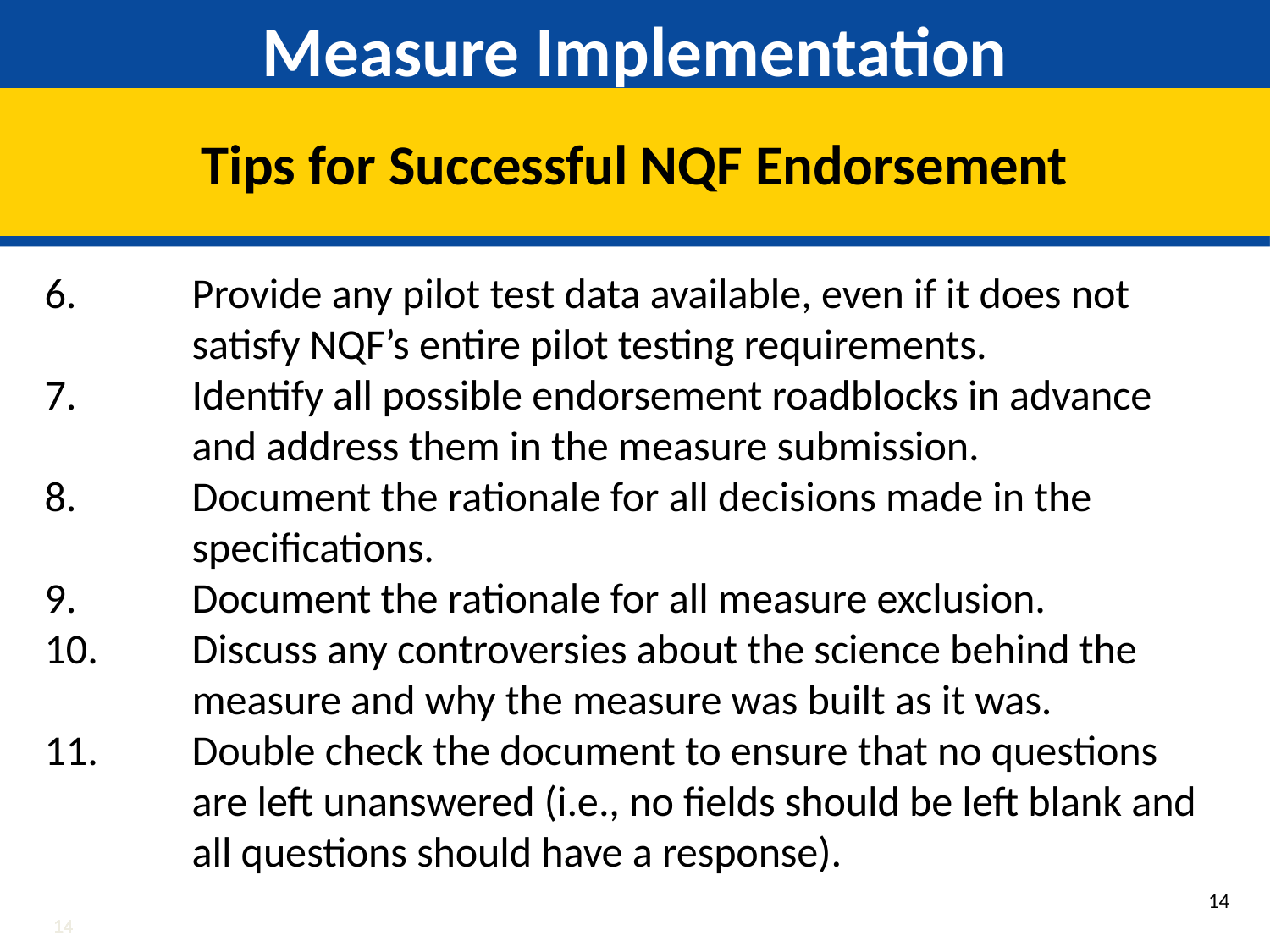

# Measure Implementation
Tips for Successful NQF Endorsement
Provide any pilot test data available, even if it does not satisfy NQF’s entire pilot testing requirements.
Identify all possible endorsement roadblocks in advance and address them in the measure submission.
Document the rationale for all decisions made in the specifications.
Document the rationale for all measure exclusion.
Discuss any controversies about the science behind the measure and why the measure was built as it was.
Double check the document to ensure that no questions are left unanswered (i.e., no fields should be left blank and all questions should have a response).
14
14
14
14
14
14